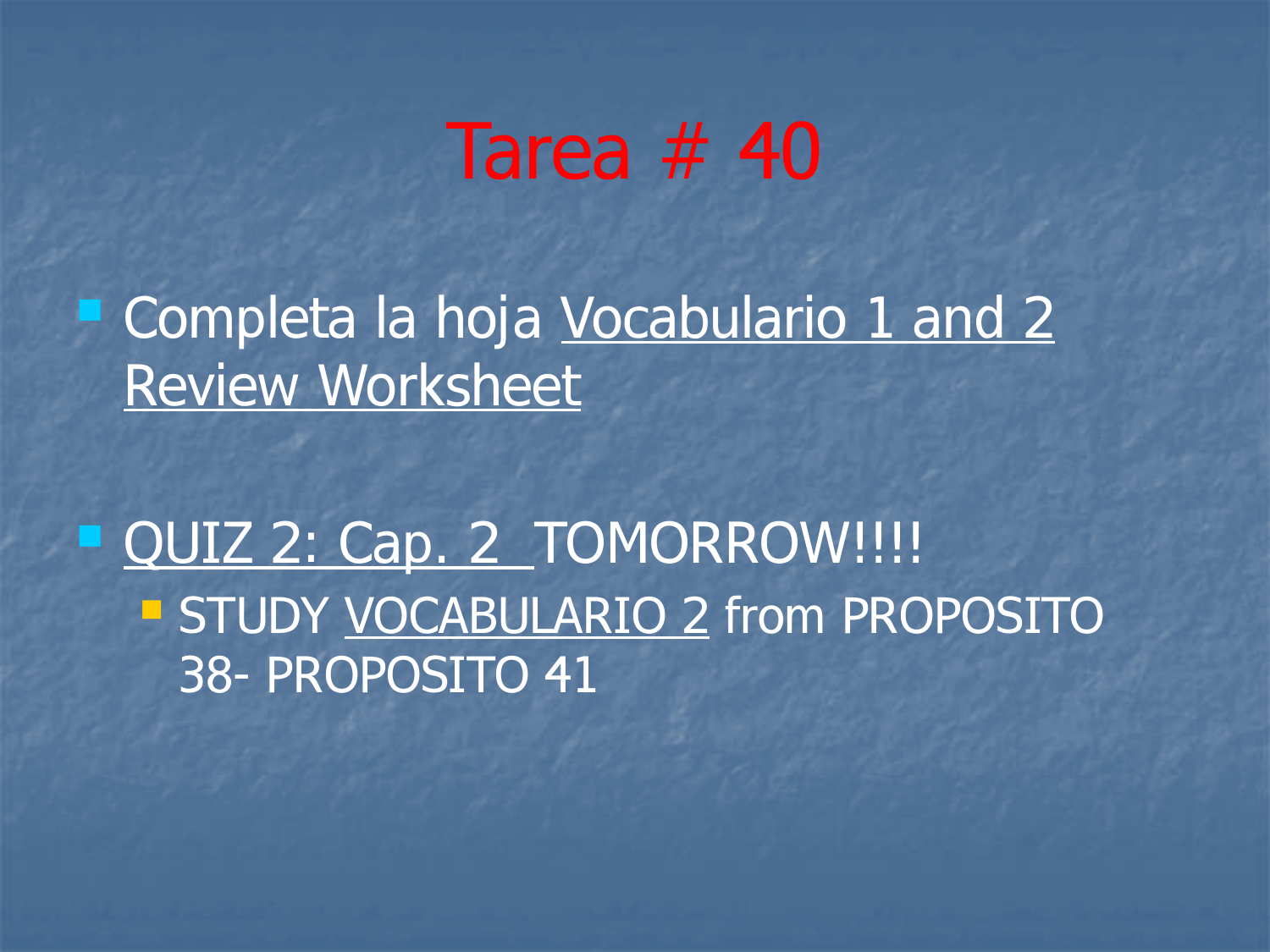

# Tarea # 40
Completa la hoja Vocabulario 1 and 2 Review Worksheet

QUIZ 2: Cap. 2  TOMORROW!!!!
STUDY VOCABULARIO 2 from PROPOSITO  38- PROPOSITO 41